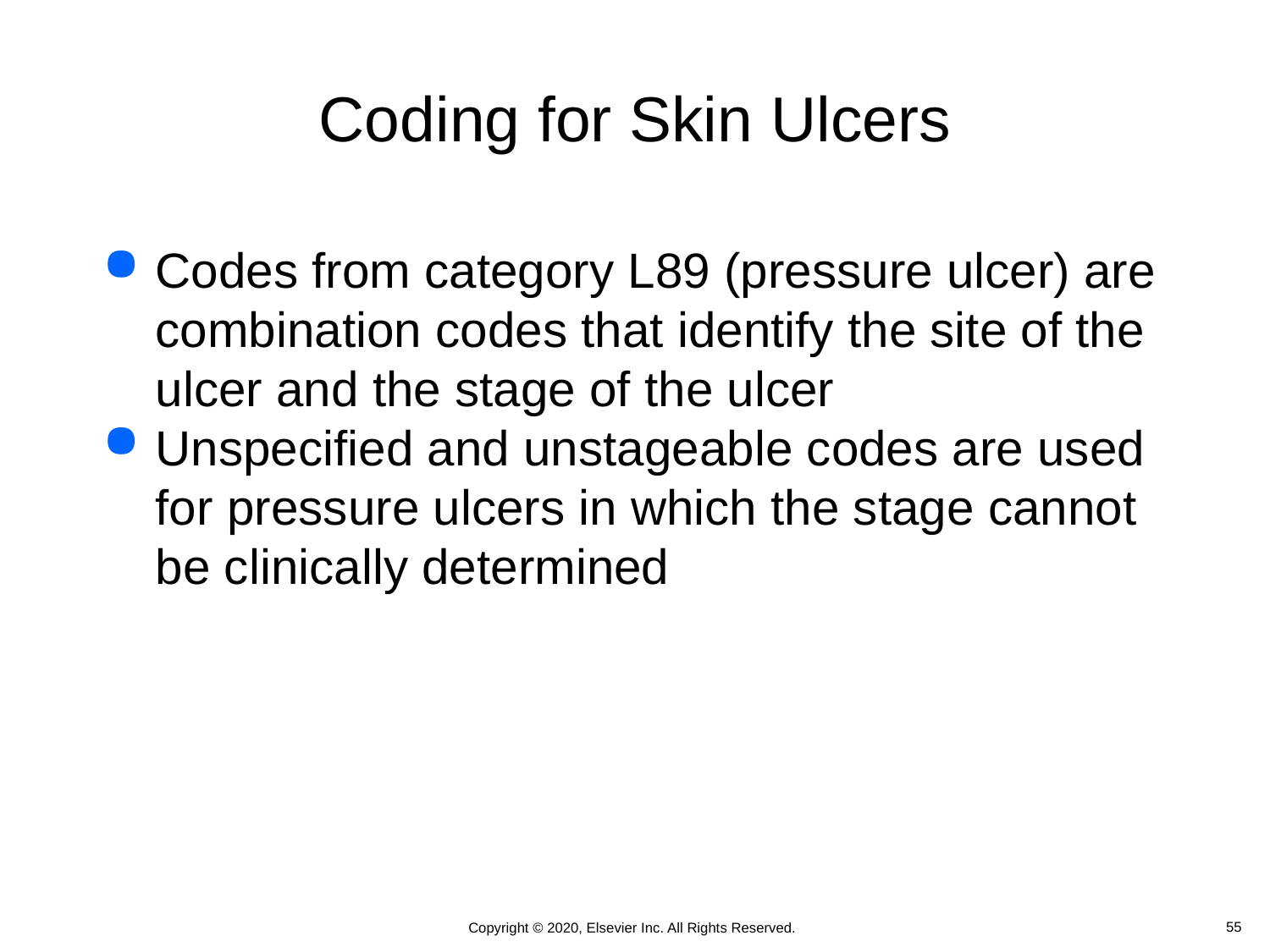

# Coding for Skin Ulcers
Codes from category L89 (pressure ulcer) are combination codes that identify the site of the ulcer and the stage of the ulcer
Unspecified and unstageable codes are used for pressure ulcers in which the stage cannot be clinically determined
 55